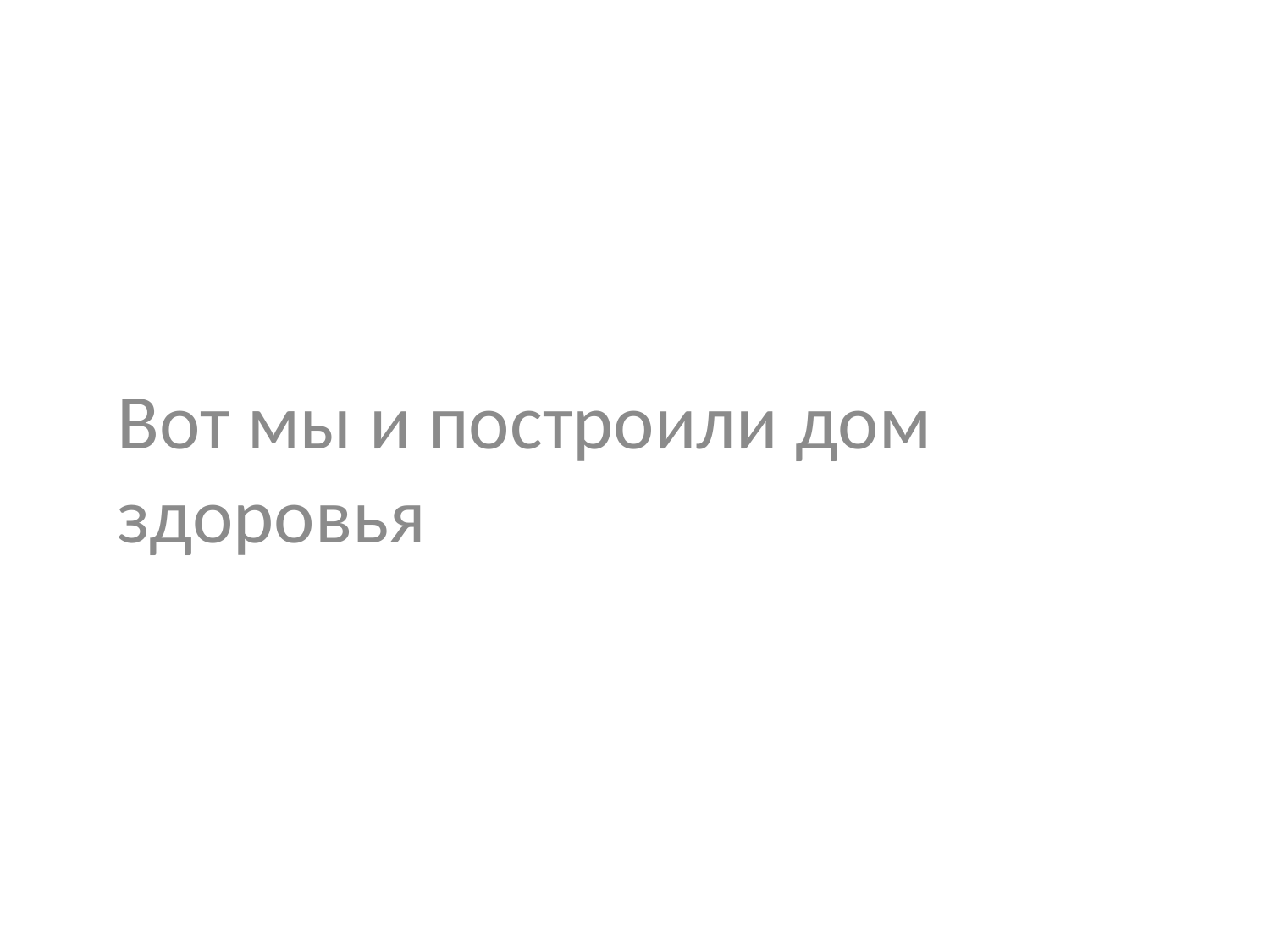

Вот мы и построили дом здоровья
#